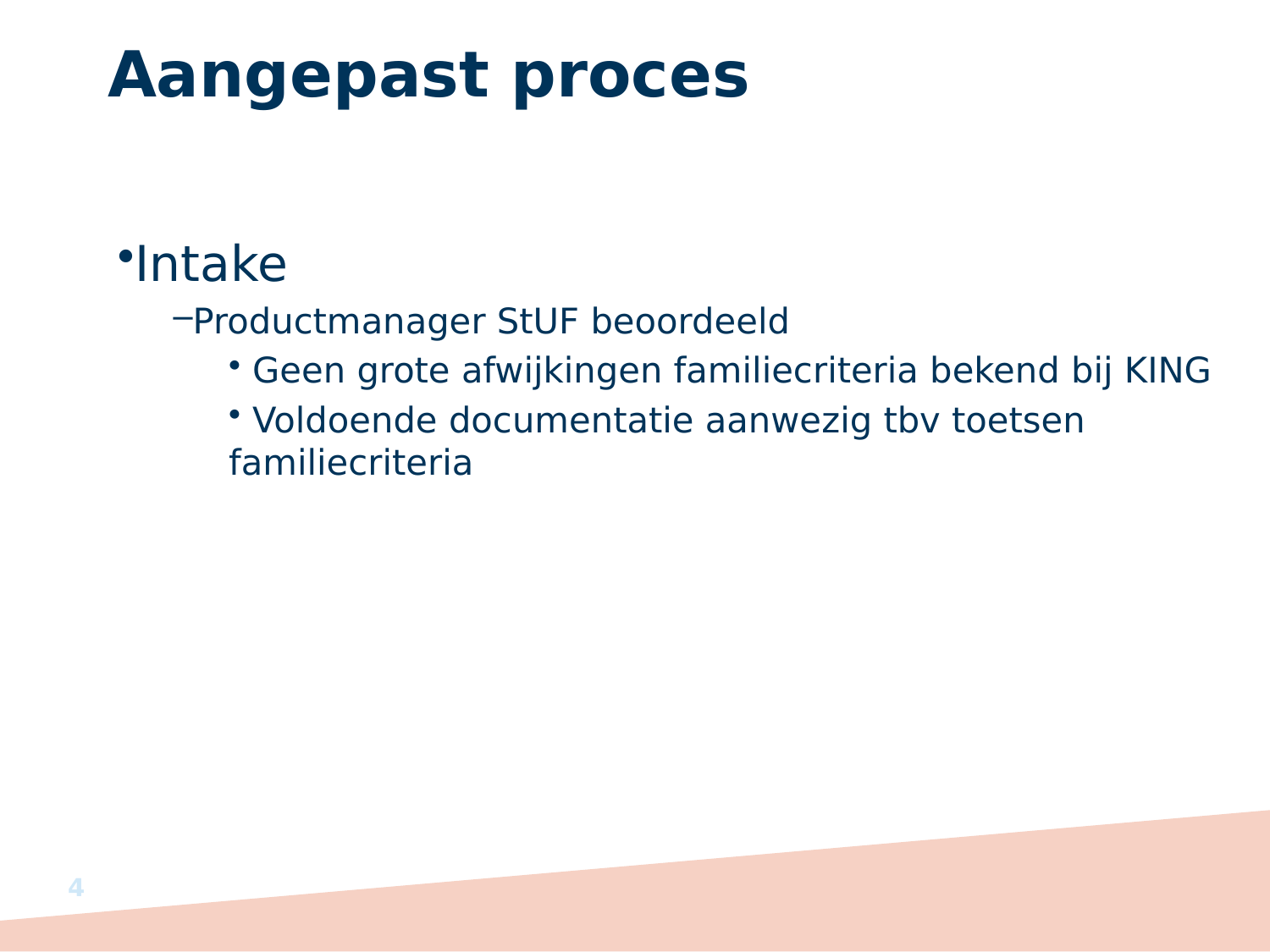

# Aangepast proces
Intake
Productmanager StUF beoordeeld
 Geen grote afwijkingen familiecriteria bekend bij KING
 Voldoende documentatie aanwezig tbv toetsen familiecriteria

4